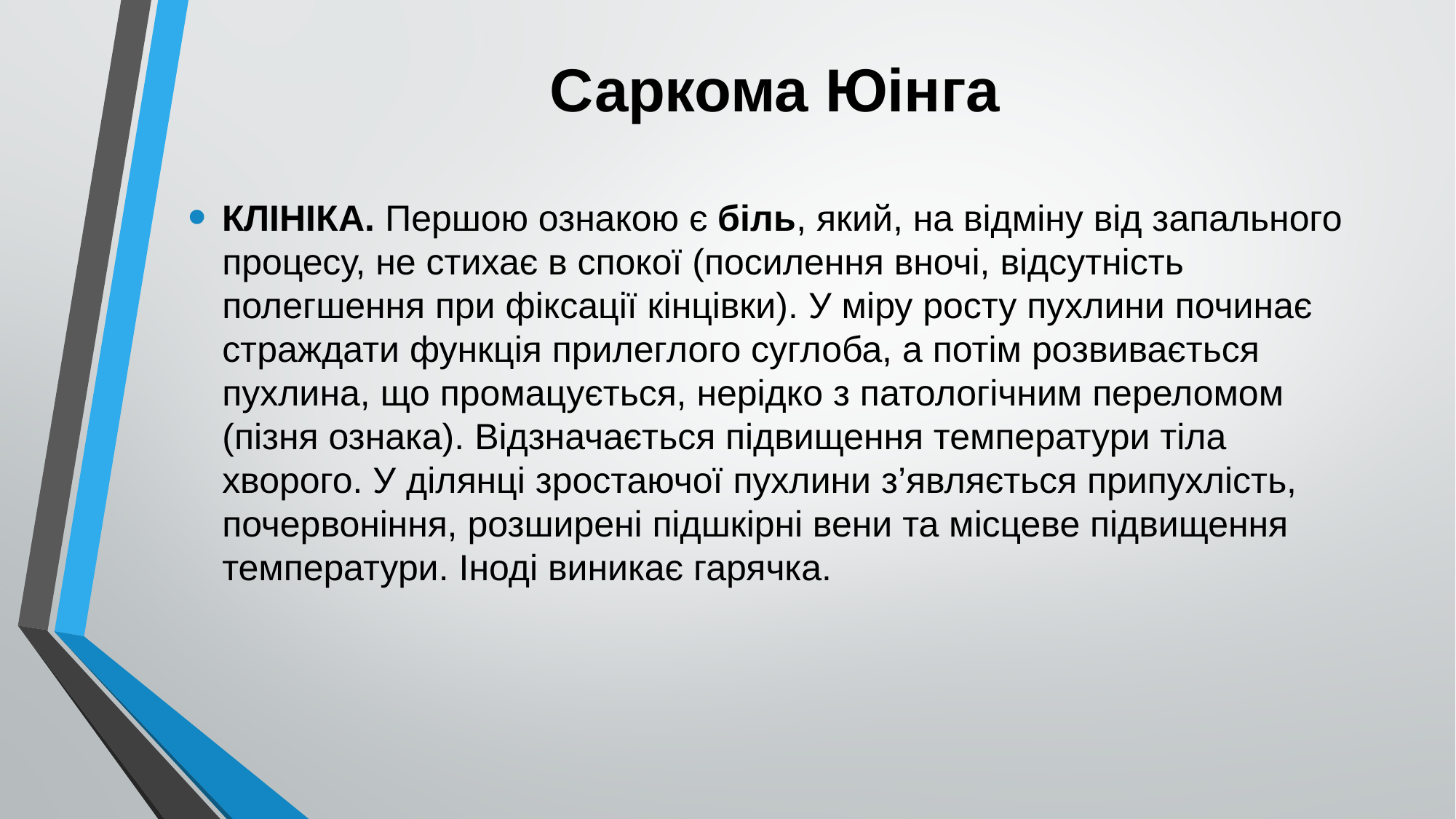

# Саркома Юінга
КЛІНІКА. Першою ознакою є біль, який, на відміну від запального процесу, не стихає в спокої (посилення вночі, відсутність полегшення при фіксації кінцівки). У міру росту пухлини починає страждати функція прилеглого суглоба, а потім розвивається пухлина, що промацується, нерідко з патологічним переломом (пізня ознака). Відзначається підвищення температури тіла хворого. У ділянці зростаючої пухлини з’являється припухлість, почервоніння, розширені підшкірні вени та місцеве підвищення температури. Іноді виникає гарячка.